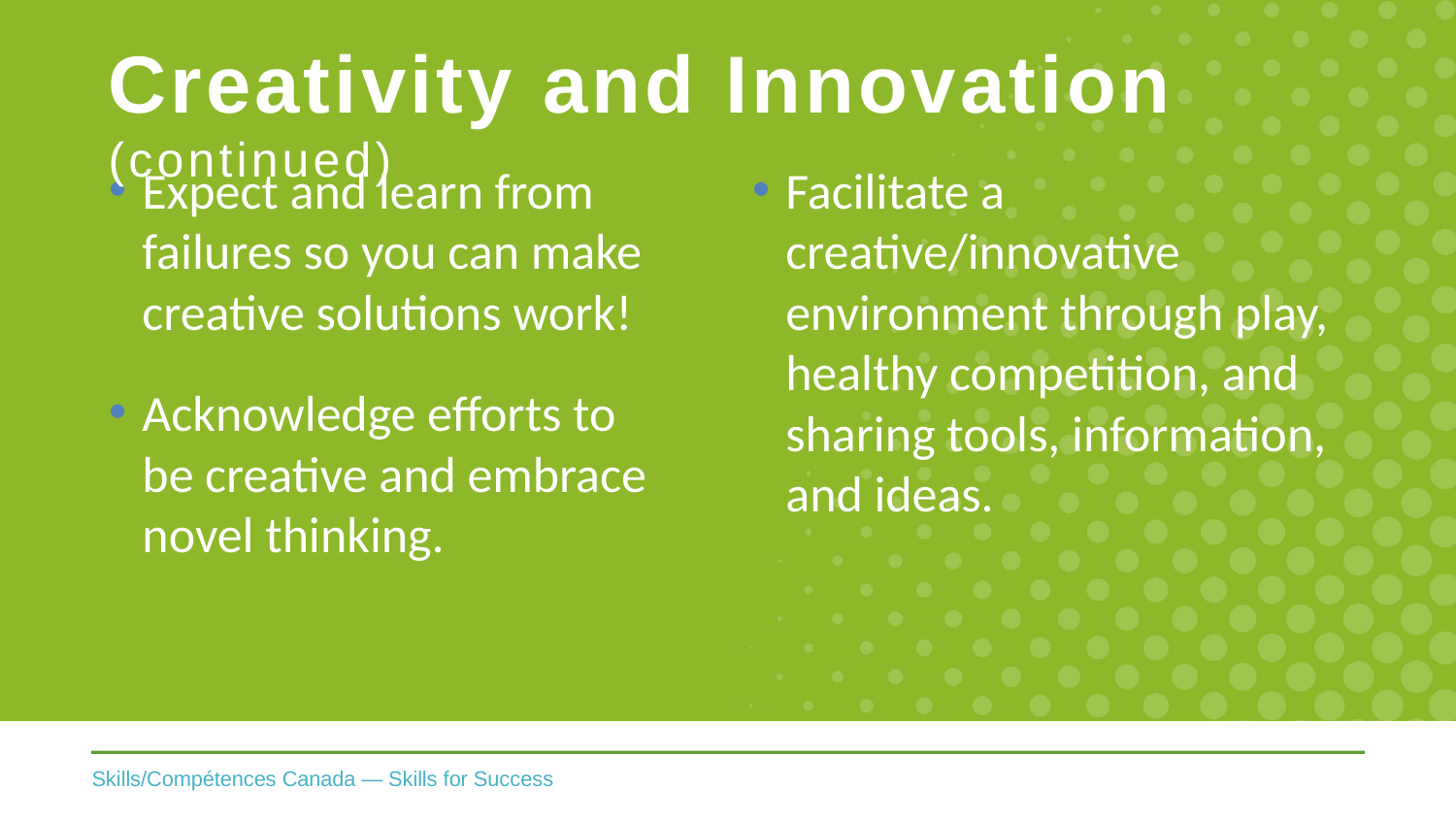

# Creativity and Innovation  (continued)
Expect and learn from failures so you can make creative solutions work!
Acknowledge efforts to be creative and embrace novel thinking.
Facilitate a creative/innovative environment through play, healthy competition, and sharing tools, information, and ideas.